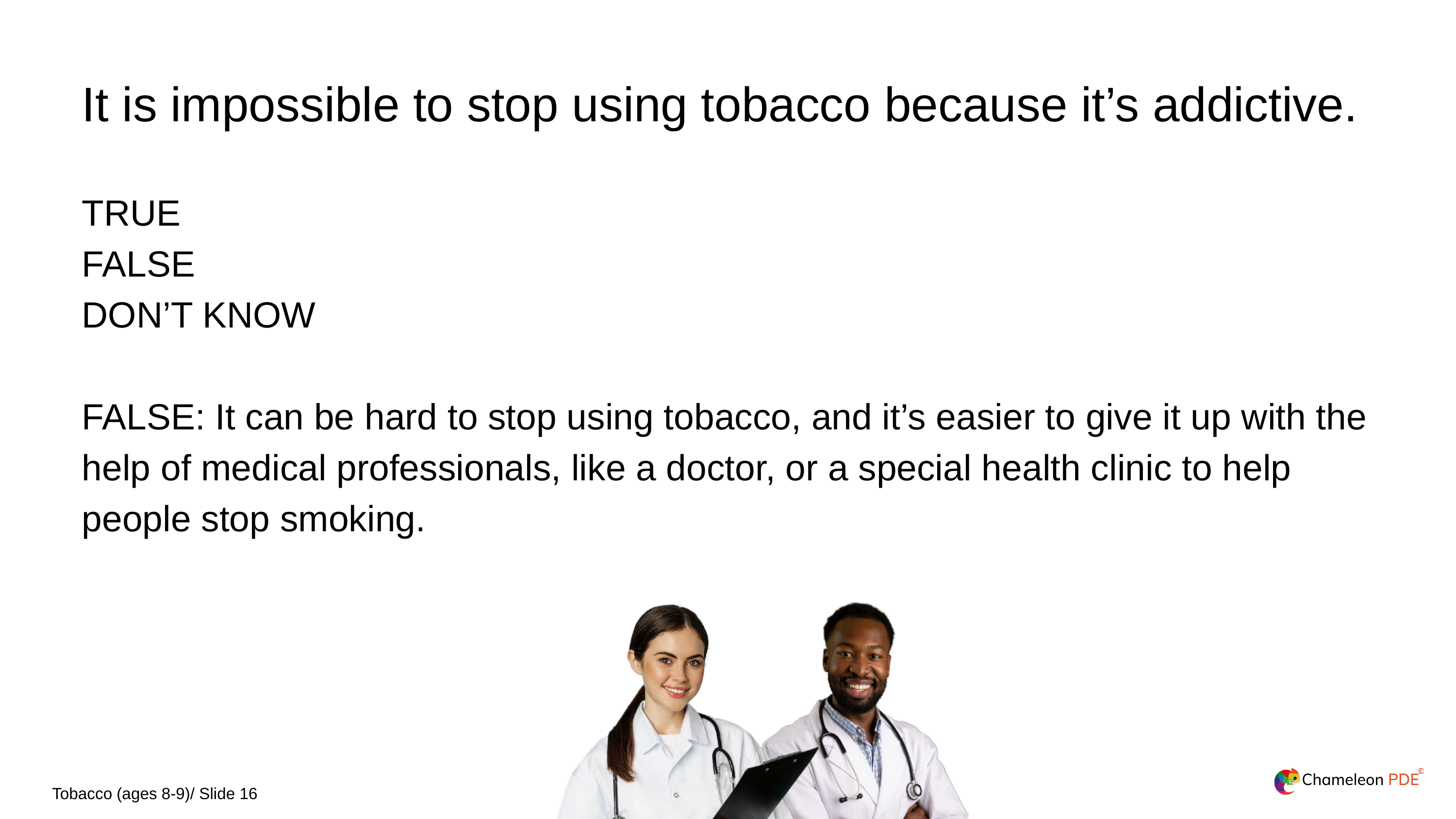

It is impossible to stop using tobacco because it’s addictive.

TRUE
FALSE
DON’T KNOW

FALSE: It can be hard to stop using tobacco, and it’s easier to give it up with the help of medical professionals, like a doctor, or a special health clinic to help people stop smoking.

Tobacco (ages 8-9)/ Slide 16